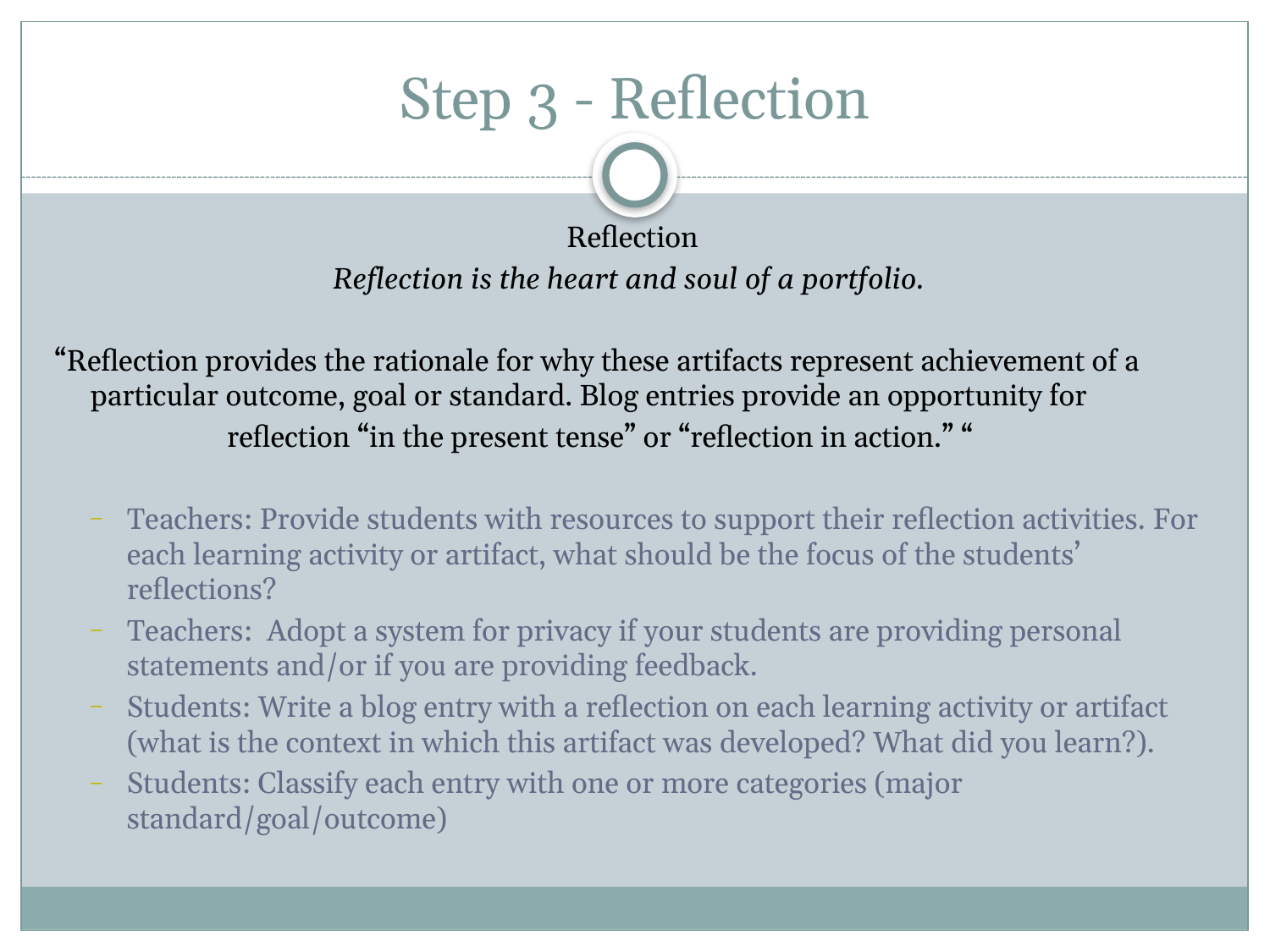

# Step 3 - Reflection
Reflection
Reflection is the heart and soul of a portfolio.

“Reflection provides the rationale for why these artifacts represent achievement of a particular outcome, goal or standard. Blog entries provide an opportunity for
                        reflection “in the present tense” or “reflection in action.” “

Teachers: Provide students with resources to support their reflection activities. For each learning activity or artifact, what should be the focus of the students’ reflections?
Teachers:  Adopt a system for privacy if your students are providing personal statements and/or if you are providing feedback.
Students: Write a blog entry with a reflection on each learning activity or artifact (what is the context in which this artifact was developed? What did you learn?).
Students: Classify each entry with one or more categories (major standard/goal/outcome)